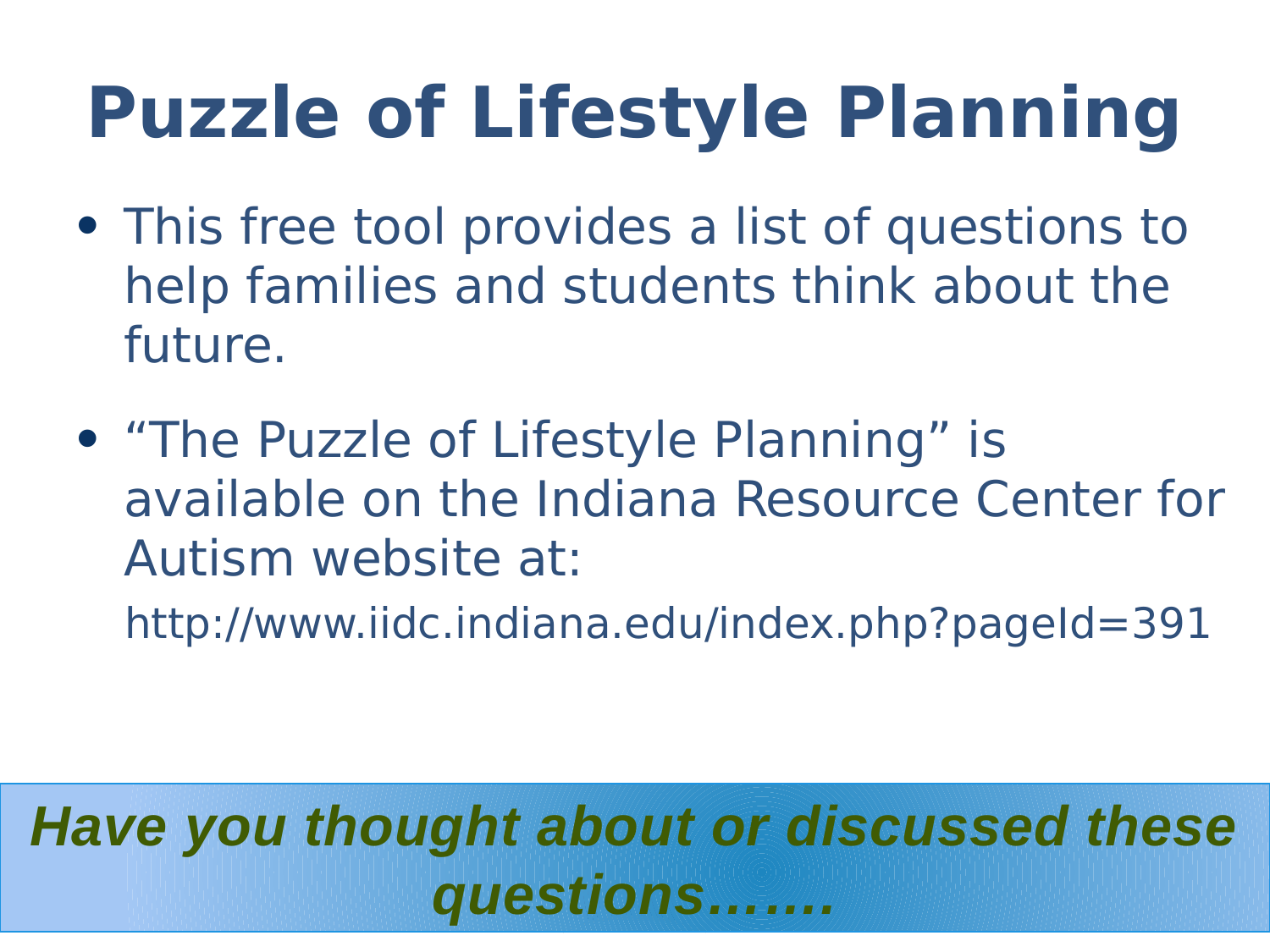

# Puzzle of Lifestyle Planning
This free tool provides a list of questions to help families and students think about the future.
“The Puzzle of Lifestyle Planning” is available on the Indiana Resource Center for Autism website at:
http://www.iidc.indiana.edu/index.php?pageId=391
Have you thought about or discussed these questions…….